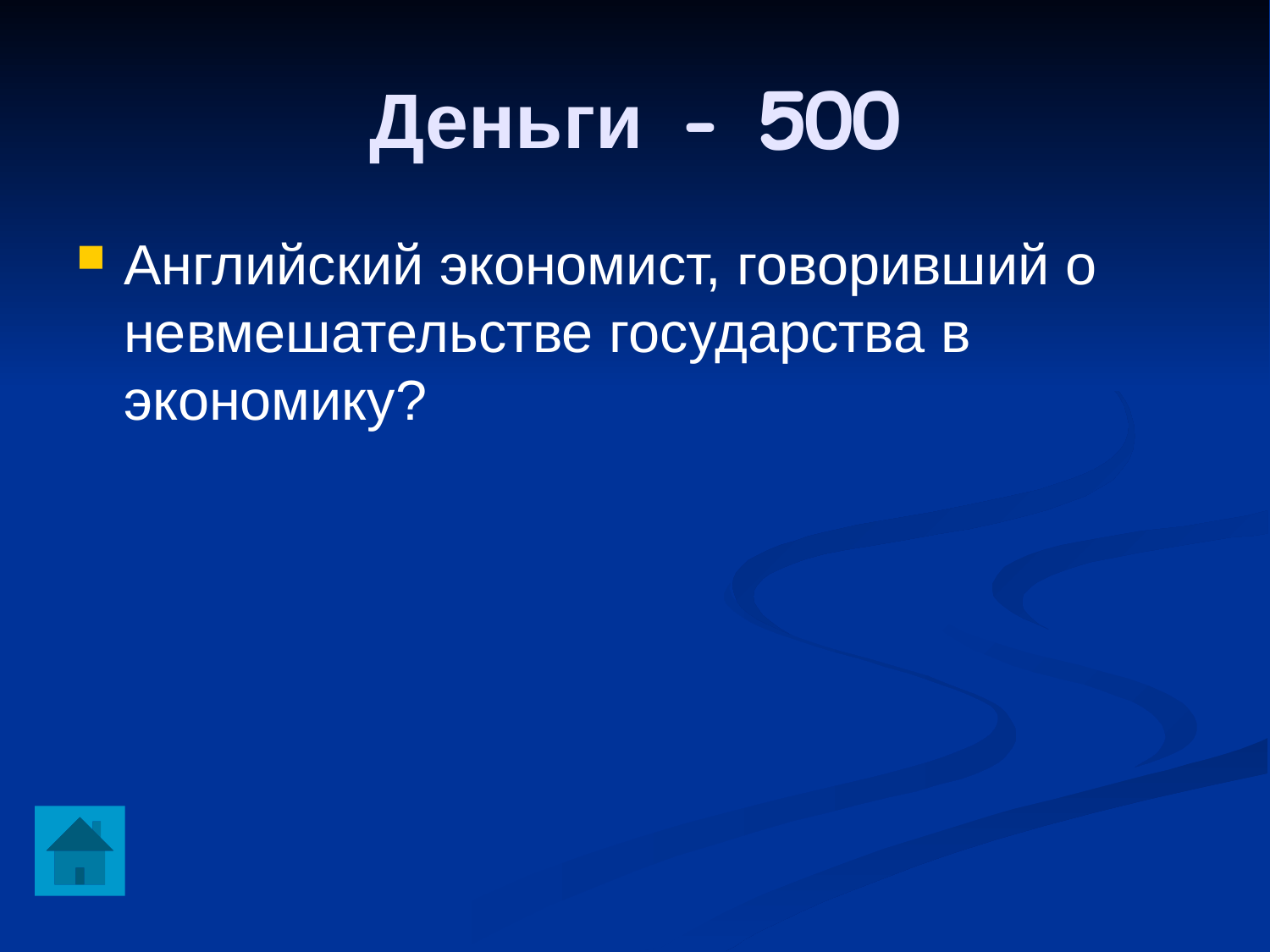

Деньги - 500
Английский экономист, говоривший о невмешательстве государства в экономику?